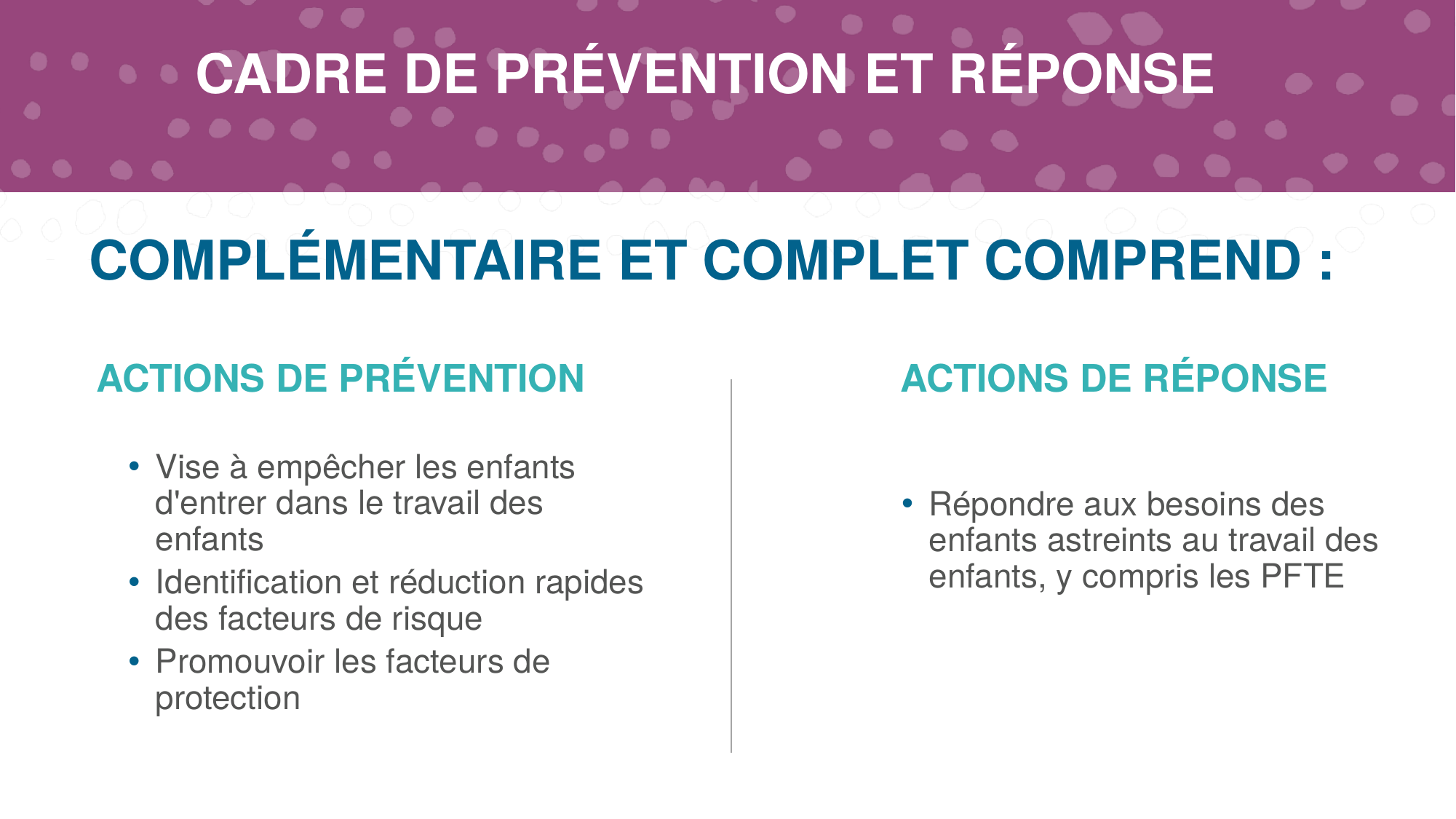

# CADRE DE PRÉVENTION ET RÉPONSE
COMPLÉMENTAIRE ET COMPLET COMPREND :
ACTIONS DE PRÉVENTION
ACTIONS DE RÉPONSE
Vise à empêcher les enfants d'entrer dans le travail des enfants
Identification et réduction rapides des facteurs de risque
Promouvoir les facteurs de protection

Répondre aux besoins des enfants astreints au travail des enfants, y compris les PFTE